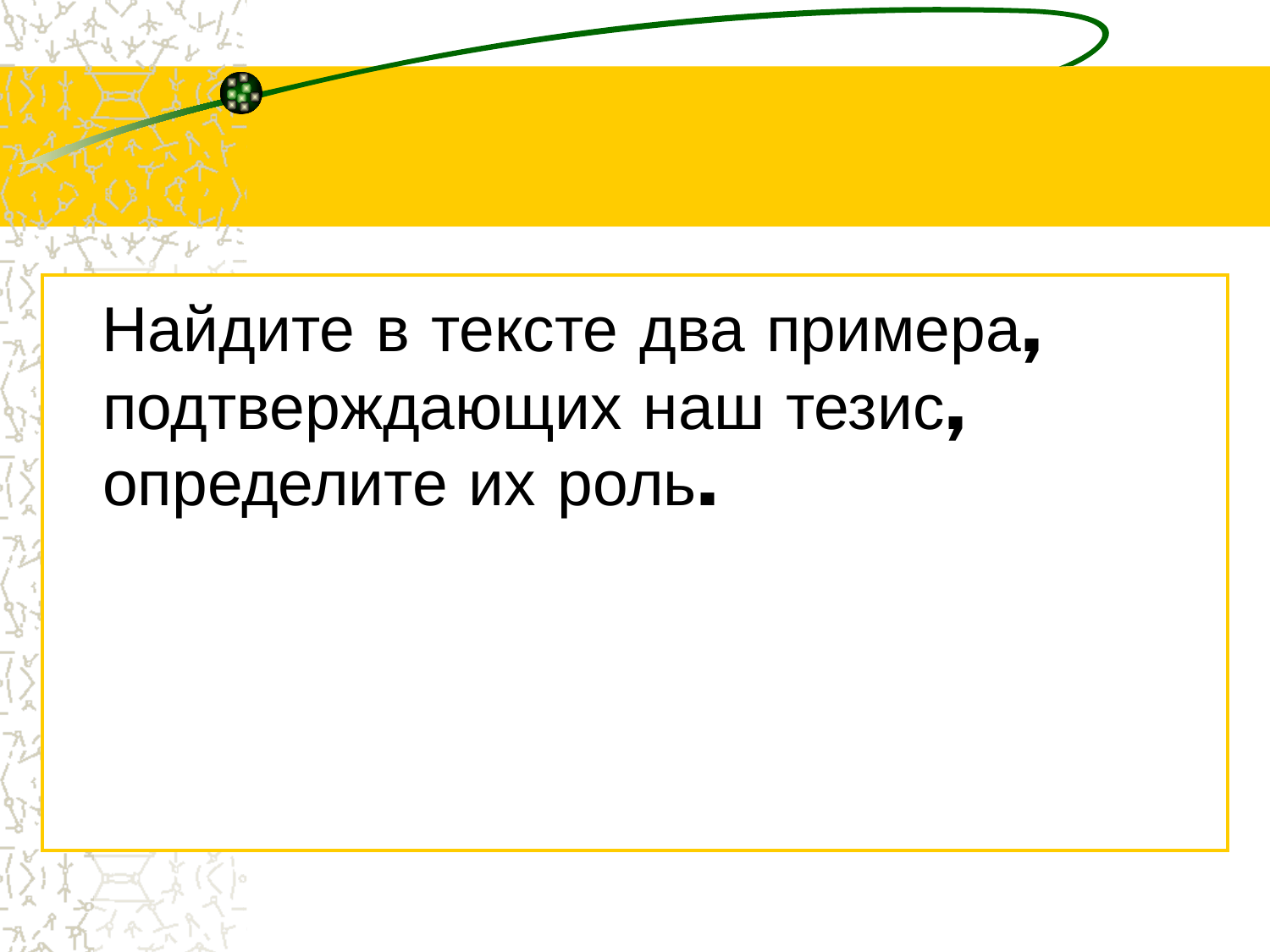

Найдите в тексте два примера, подтверждающих наш тезис, определите их роль.